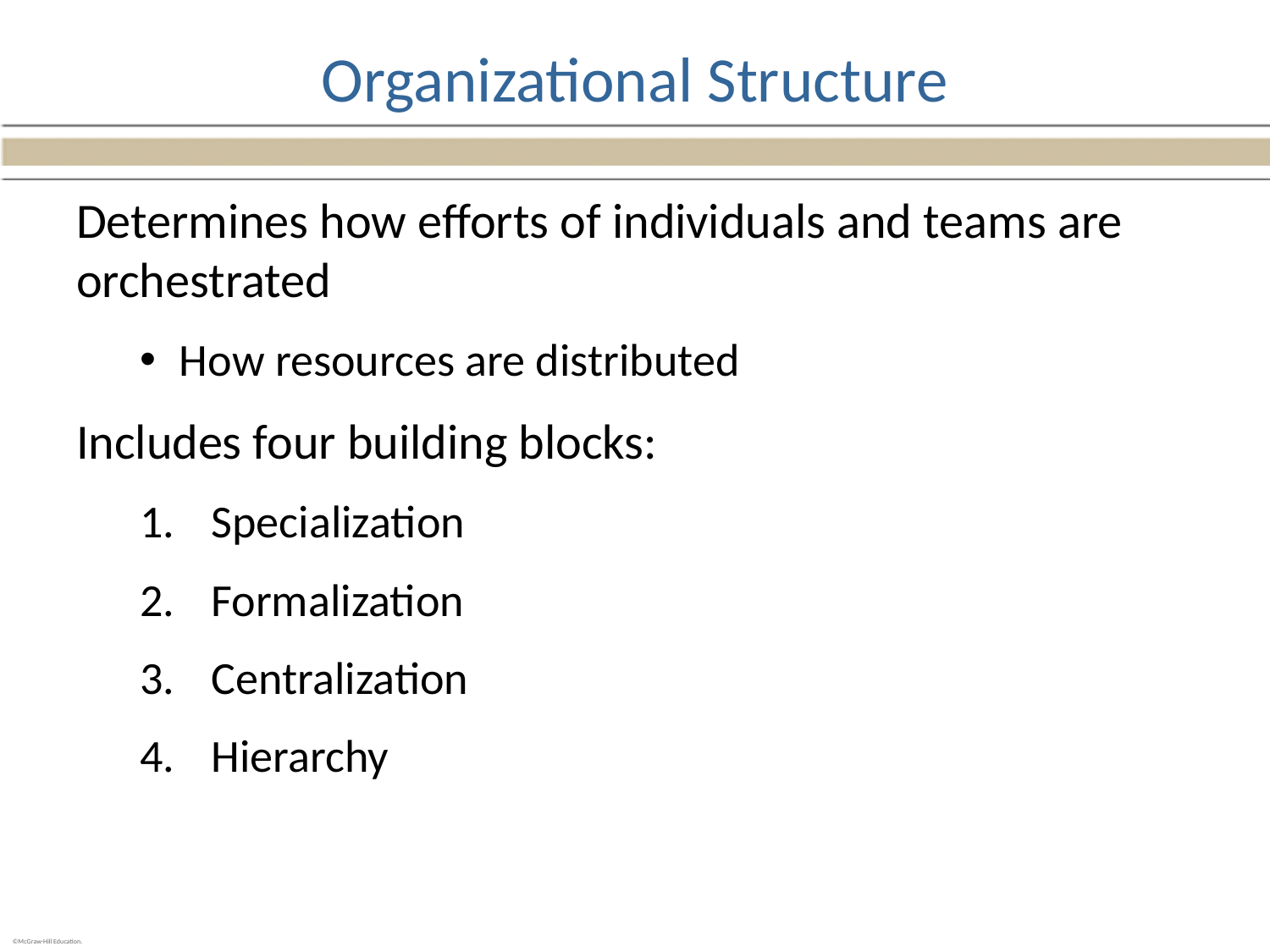

# Organizational Structure
Determines how efforts of individuals and teams are orchestrated
How resources are distributed
Includes four building blocks:
Specialization
Formalization
Centralization
Hierarchy